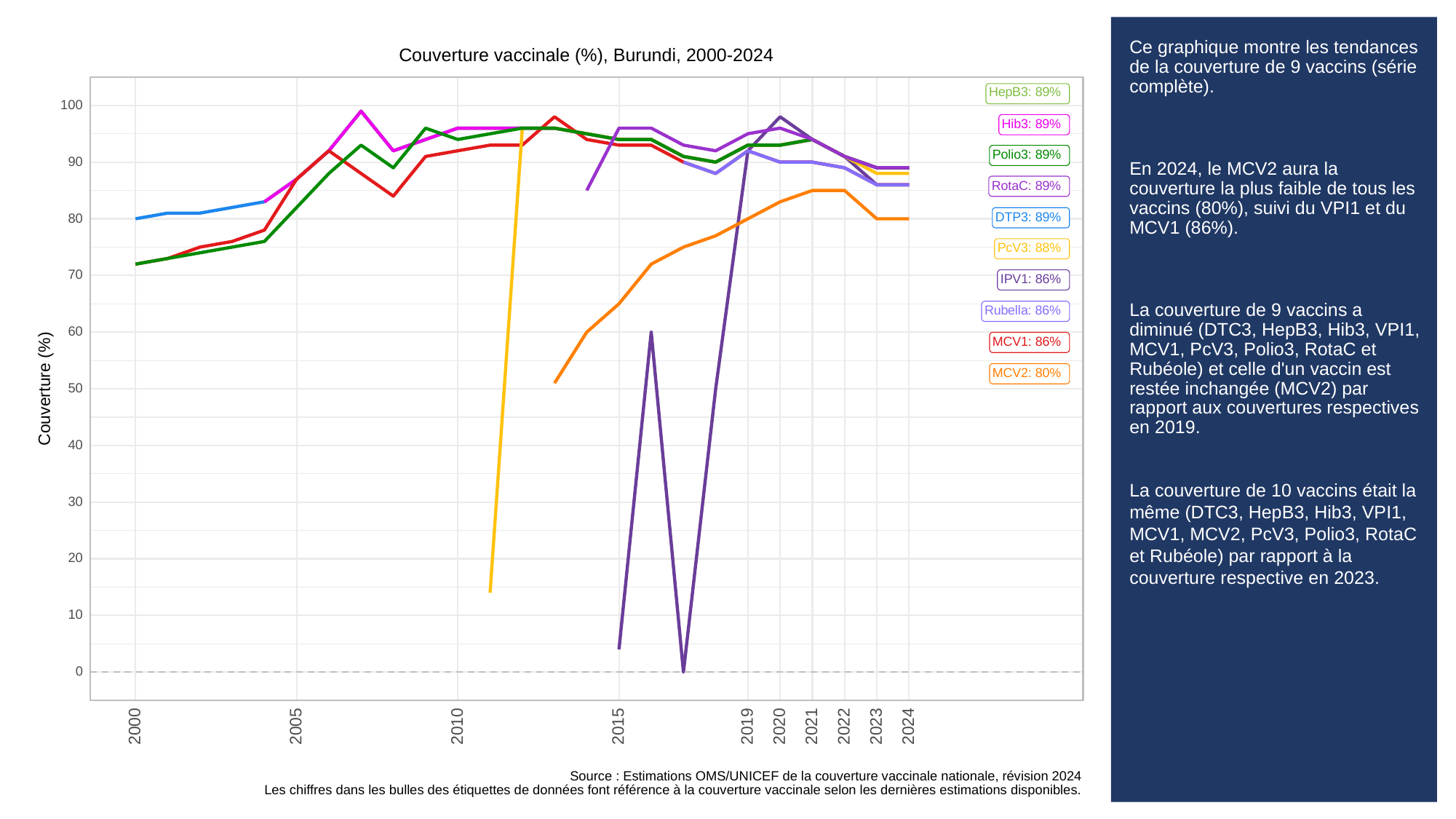

# Ce graphique montre les tendances de la couverture de 9 vaccins (série complète).

En 2024, le MCV2 aura la couverture la plus faible de tous les vaccins (80%), suivi du VPI1 et du MCV1 (86%).

La couverture de 9 vaccins a diminué (DTC3, HepB3, Hib3, VPI1, MCV1, PcV3, Polio3, RotaC et Rubéole) et celle d'un vaccin est restée inchangée (MCV2) par rapport aux couvertures respectives en 2019.

La couverture de 10 vaccins était la même (DTC3, HepB3, Hib3, VPI1, MCV1, MCV2, PcV3, Polio3, RotaC et Rubéole) par rapport à la couverture respective en 2023.

Couverture vaccinale (%), Burundi, 2000-2024

HepB3: 89%

100

Hib3: 89%

Polio3: 89%

90

RotaC: 89%

DTP3: 89%
80

PcV3: 88%

70
IPV1: 86%

Rubella: 86%
60

MCV1: 86%

MCV2: 80%
Couverture (%)
50

40

30

20

10

0

2023
2000
2005
2010
2015
2019
2020
2021
2022
2024
Source : Estimations OMS/UNICEF de la couverture vaccinale nationale, révision 2024
Les chiffres dans les bulles des étiquettes de données font référence à la couverture vaccinale selon les dernières estimations disponibles.